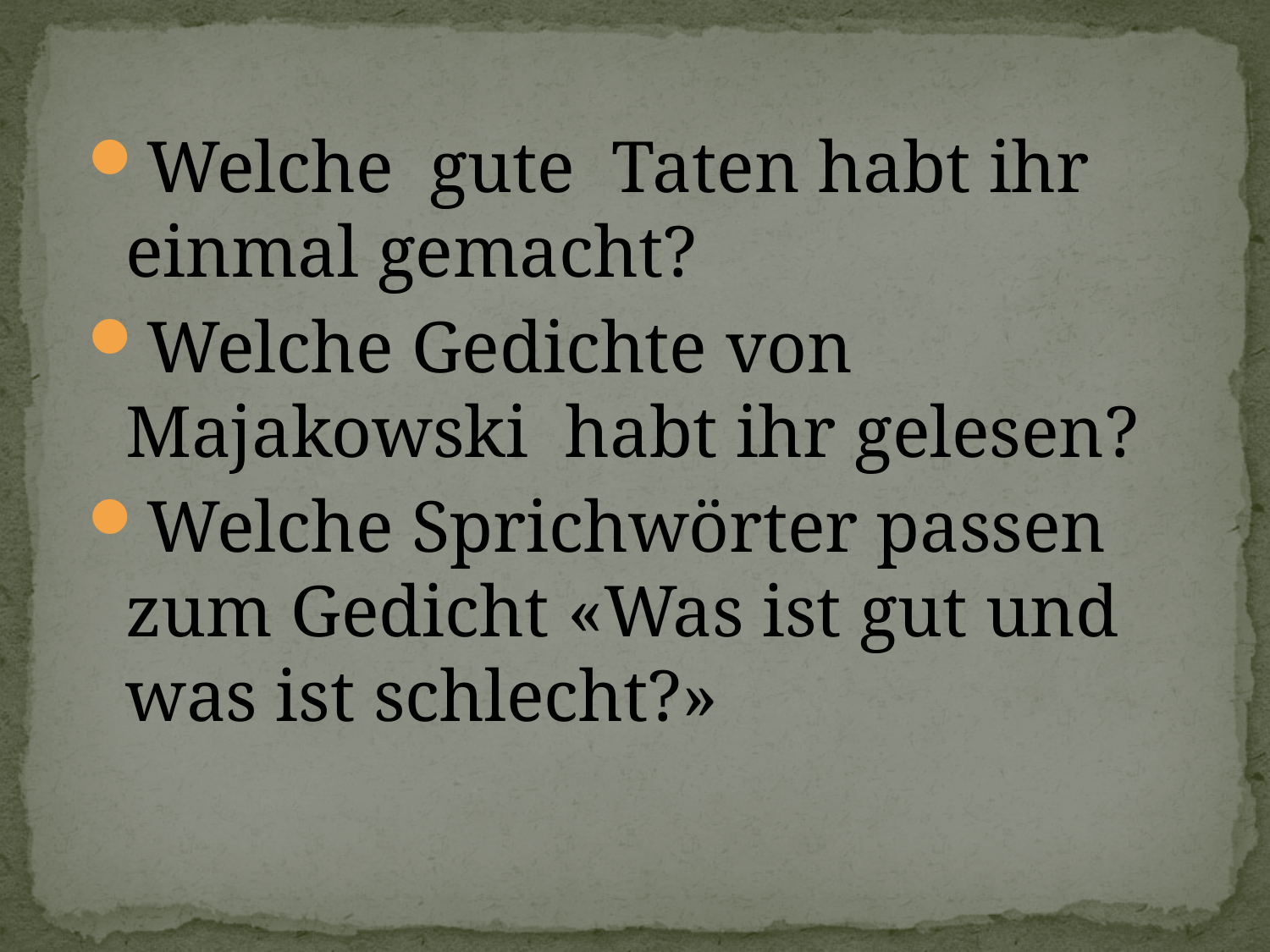

Welche  gute  Taten habt ihr einmal gemacht?
Welche Gedichte von Majakowski  habt ihr gelesen?
Welche Sprichwörter passen zum Gedicht «Was ist gut und was ist schlecht?»